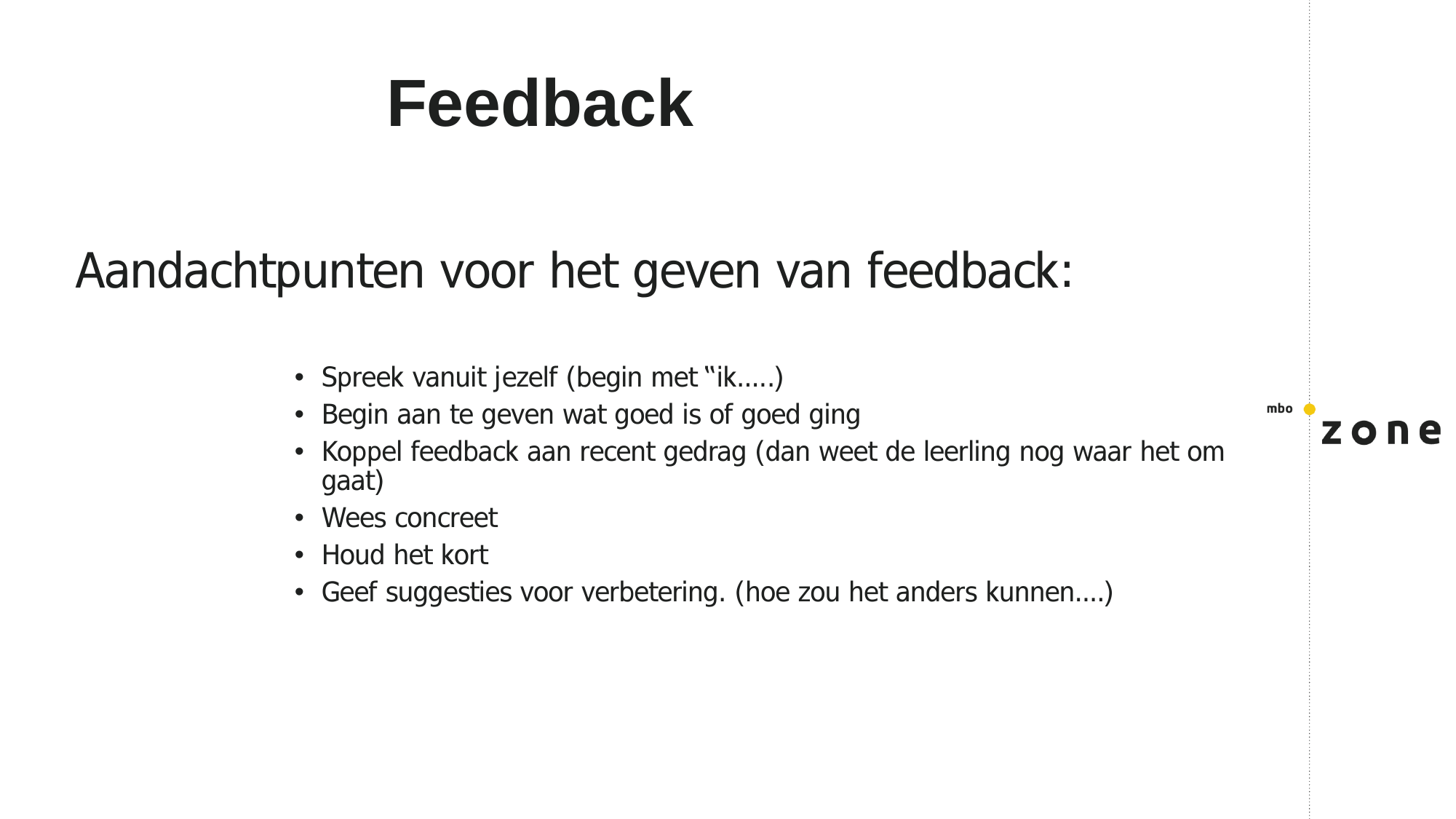

# Feedback
Aandachtpunten voor het geven van feedback:

Spreek vanuit jezelf (begin met “ik…..)
Begin aan te geven wat goed is of goed ging
Koppel feedback aan recent gedrag (dan weet de leerling nog waar het om gaat)
Wees concreet
Houd het kort
Geef suggesties voor verbetering. (hoe zou het anders kunnen….)